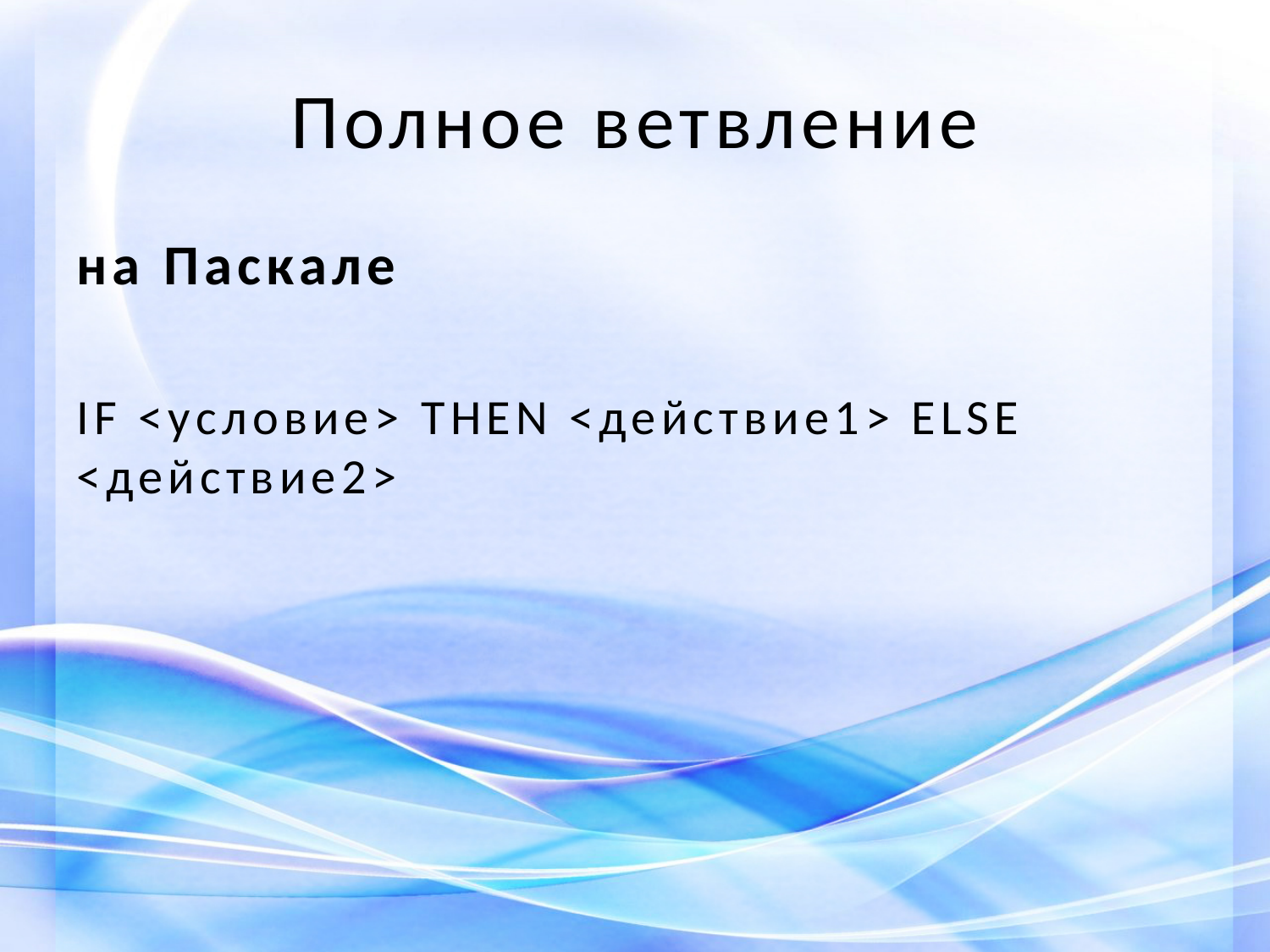

# Полное ветвление
на Паскале

IF <условие> THEN <действие1> ELSE <действие2>